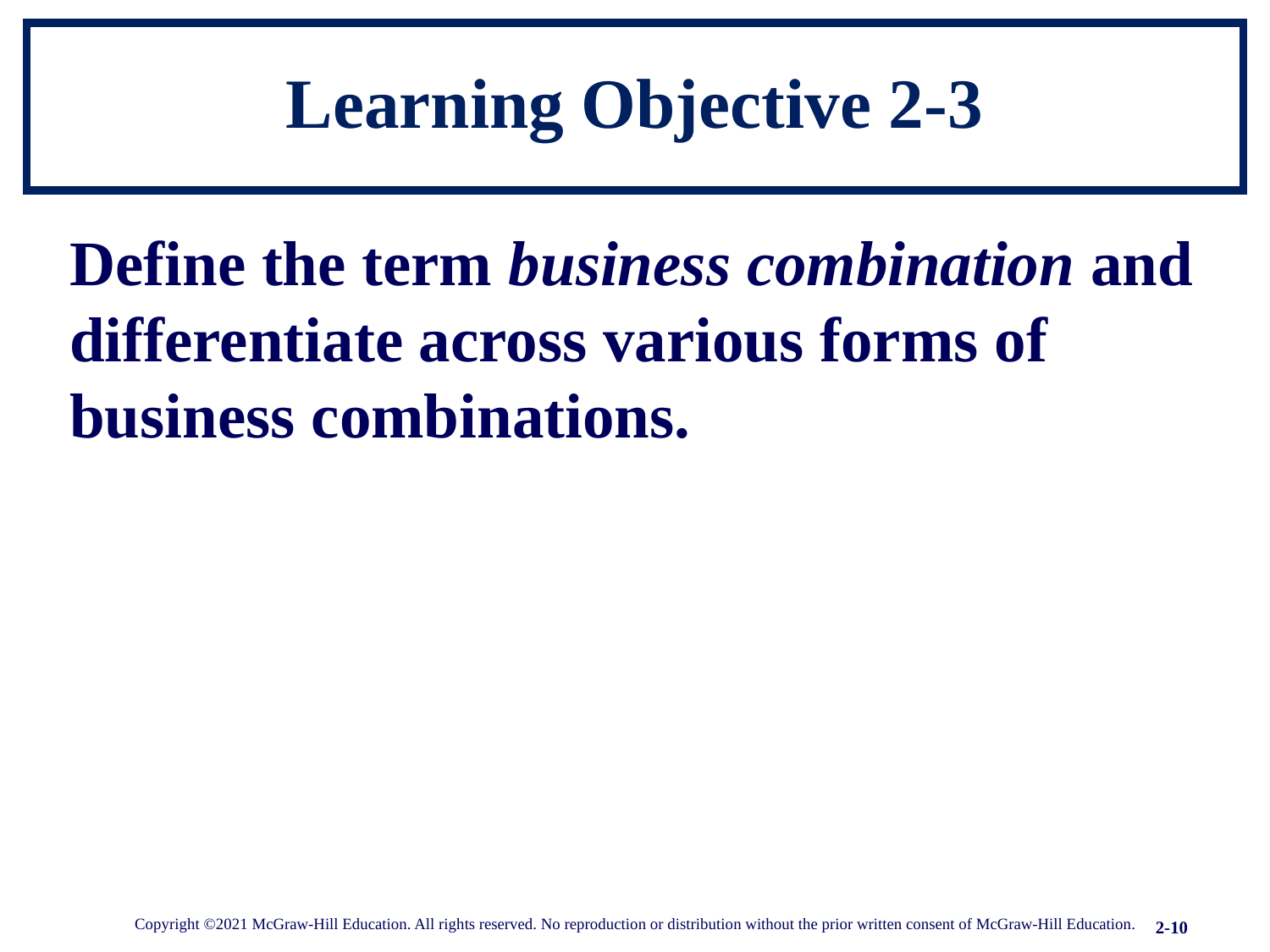

# Learning Objective 2-3
Define the term business combination and differentiate across various forms of business combinations.
Copyright ©2021 McGraw-Hill Education. All rights reserved. No reproduction or distribution without the prior written consent of McGraw-Hill Education.
2-10